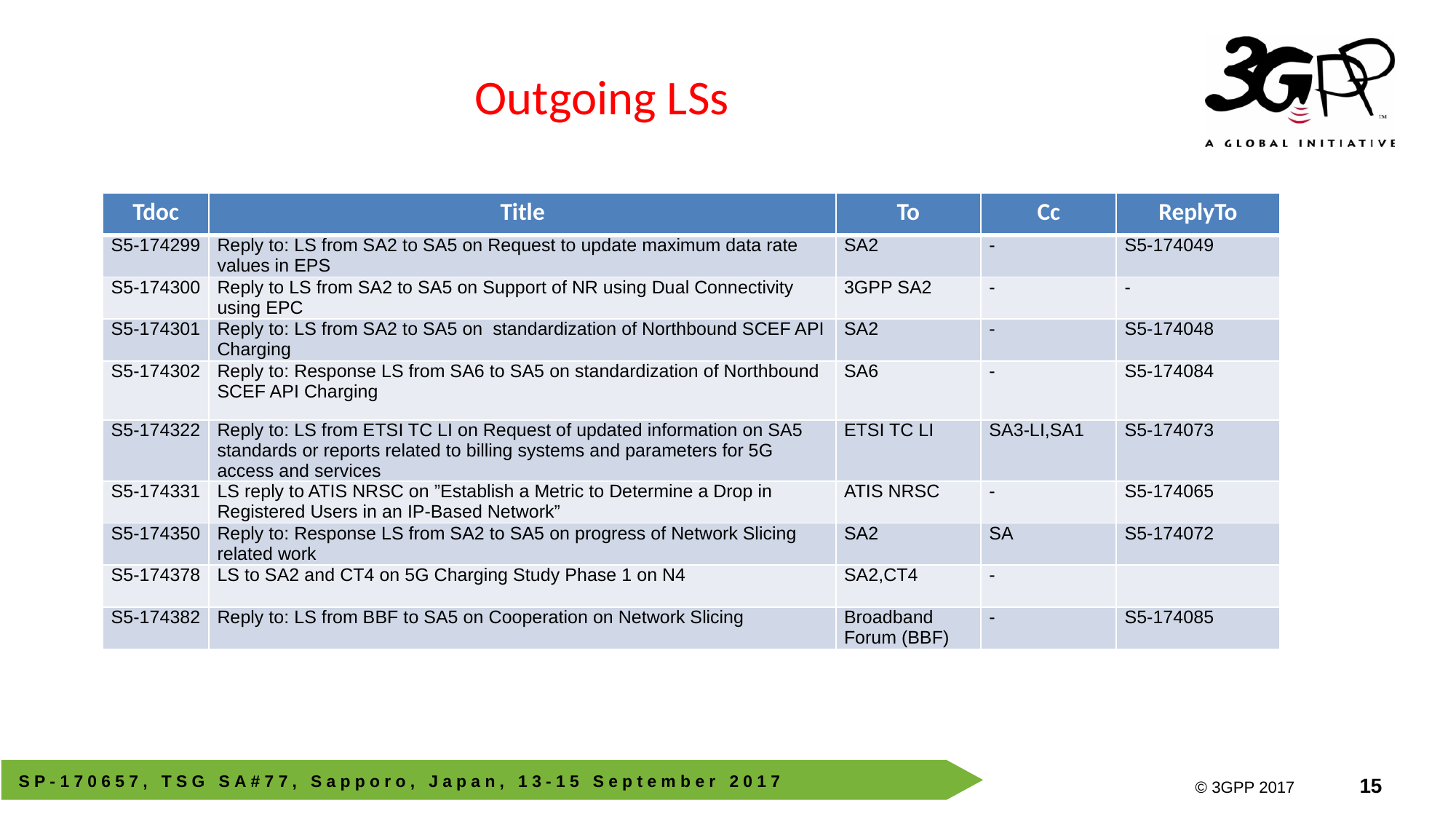

# Outgoing LSs
| Tdoc | Title | To | Cc | ReplyTo |
| --- | --- | --- | --- | --- |
| S5-174299 | Reply to: LS from SA2 to SA5 on Request to update maximum data rate values in EPS | SA2 | - | S5-174049 |
| S5-174300 | Reply to LS from SA2 to SA5 on Support of NR using Dual Connectivity using EPC | 3GPP SA2 | - | - |
| S5-174301 | Reply to: LS from SA2 to SA5 on standardization of Northbound SCEF API Charging | SA2 | - | S5-174048 |
| S5-174302 | Reply to: Response LS from SA6 to SA5 on standardization of Northbound SCEF API Charging | SA6 | - | S5-174084 |
| S5-174322 | Reply to: LS from ETSI TC LI on Request of updated information on SA5 standards or reports related to billing systems and parameters for 5G access and services | ETSI TC LI | SA3-LI,SA1 | S5-174073 |
| S5-174331 | LS reply to ATIS NRSC on ”Establish a Metric to Determine a Drop in Registered Users in an IP-Based Network” | ATIS NRSC | - | S5-174065 |
| S5-174350 | Reply to: Response LS from SA2 to SA5 on progress of Network Slicing related work | SA2 | SA | S5-174072 |
| S5-174378 | LS to SA2 and CT4 on 5G Charging Study Phase 1 on N4 | SA2,CT4 | - |  |
| S5-174382 | Reply to: LS from BBF to SA5 on Cooperation on Network Slicing | Broadband Forum (BBF) | - | S5-174085 |